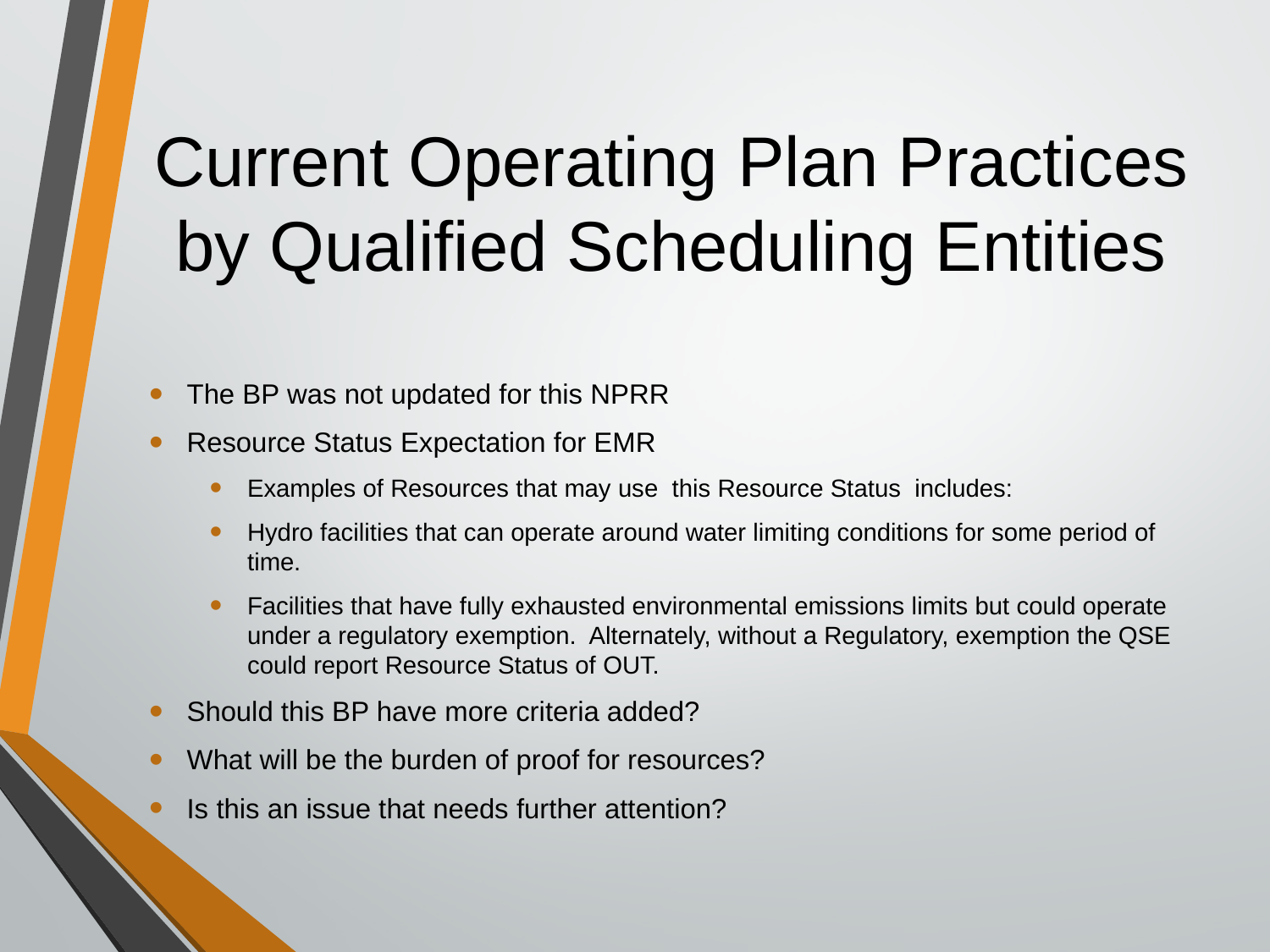

# Current Operating Plan Practices by Qualified Scheduling Entities
The BP was not updated for this NPRR
Resource Status Expectation for EMR
Examples of Resources that may use  this Resource Status  includes:
Hydro facilities that can operate around water limiting conditions for some period of time.
Facilities that have fully exhausted environmental emissions limits but could operate under a regulatory exemption.  Alternately, without a Regulatory, exemption the QSE could report Resource Status of OUT.
Should this BP have more criteria added?
What will be the burden of proof for resources?
Is this an issue that needs further attention?